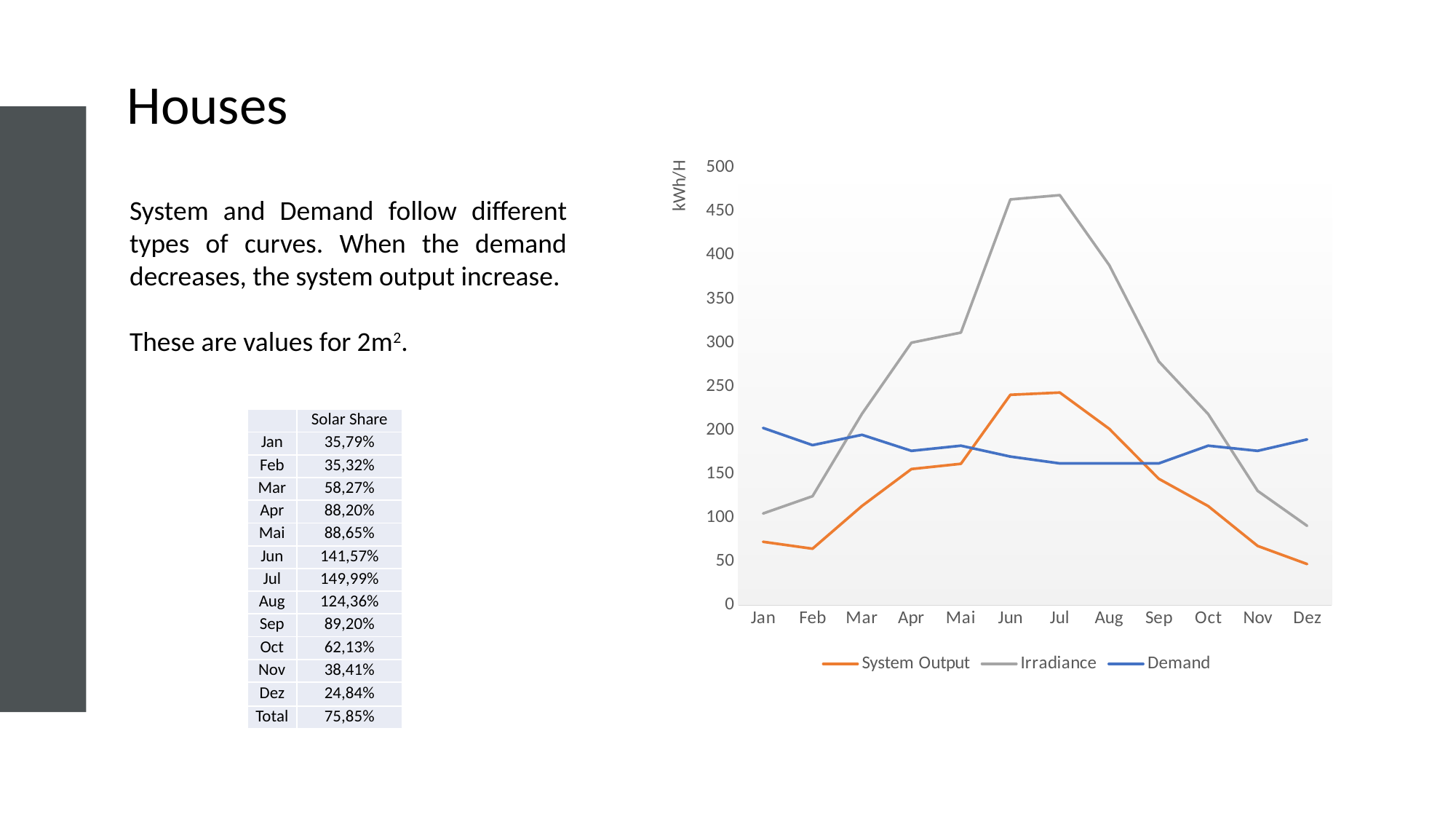

# Houses

### Chart

| Category | Demand | System Output | Irradiance |
|---|---|---|---|
| Jan | 202.61414000000005 | 72.52047063017962 | 104.88123999999999 |
| Feb | 183.00632000000004 | 64.62926349635491 | 124.60717999999999 |
| Mar | 194.77094 | 113.48750950291776 | 218.80736000000005 |
| Apr | 176.47019999999992 | 155.64619284052466 | 300.09057999999993 |
| Mai | 182.35253999999992 | 161.65298632341276 | 311.6718599999999 |
| Jun | 169.93429999999995 | 240.5693072490344 | 463.8249199999999 |
| Jul | 162.09125 | 243.11936049894265 | 468.74150000000003 |
| Aug | 162.09125 | 201.58314662330838 | 388.65842 |
| Sep | 162.09121999999996 | 144.5805577689091 | 278.75569999999993 |
| Oct | 182.35253999999992 | 113.303435634824 | 218.45246000000003 |
| Nov | 176.47019999999992 | 67.78515783908644 | 130.69183999999998 |
| Dez | 189.54214 | 47.08523447607795 | 90.78176000000002 |
System and Demand follow different types of curves. When the demand decreases, the system output increase.

These are values for 2m2.

|  | Solar Share |
| --- | --- |
| Jan | 35,79% |
| Feb | 35,32% |
| Mar | 58,27% |
| Apr | 88,20% |
| Mai | 88,65% |
| Jun | 141,57% |
| Jul | 149,99% |
| Aug | 124,36% |
| Sep | 89,20% |
| Oct | 62,13% |
| Nov | 38,41% |
| Dez | 24,84% |
| Total | 75,85% |
8